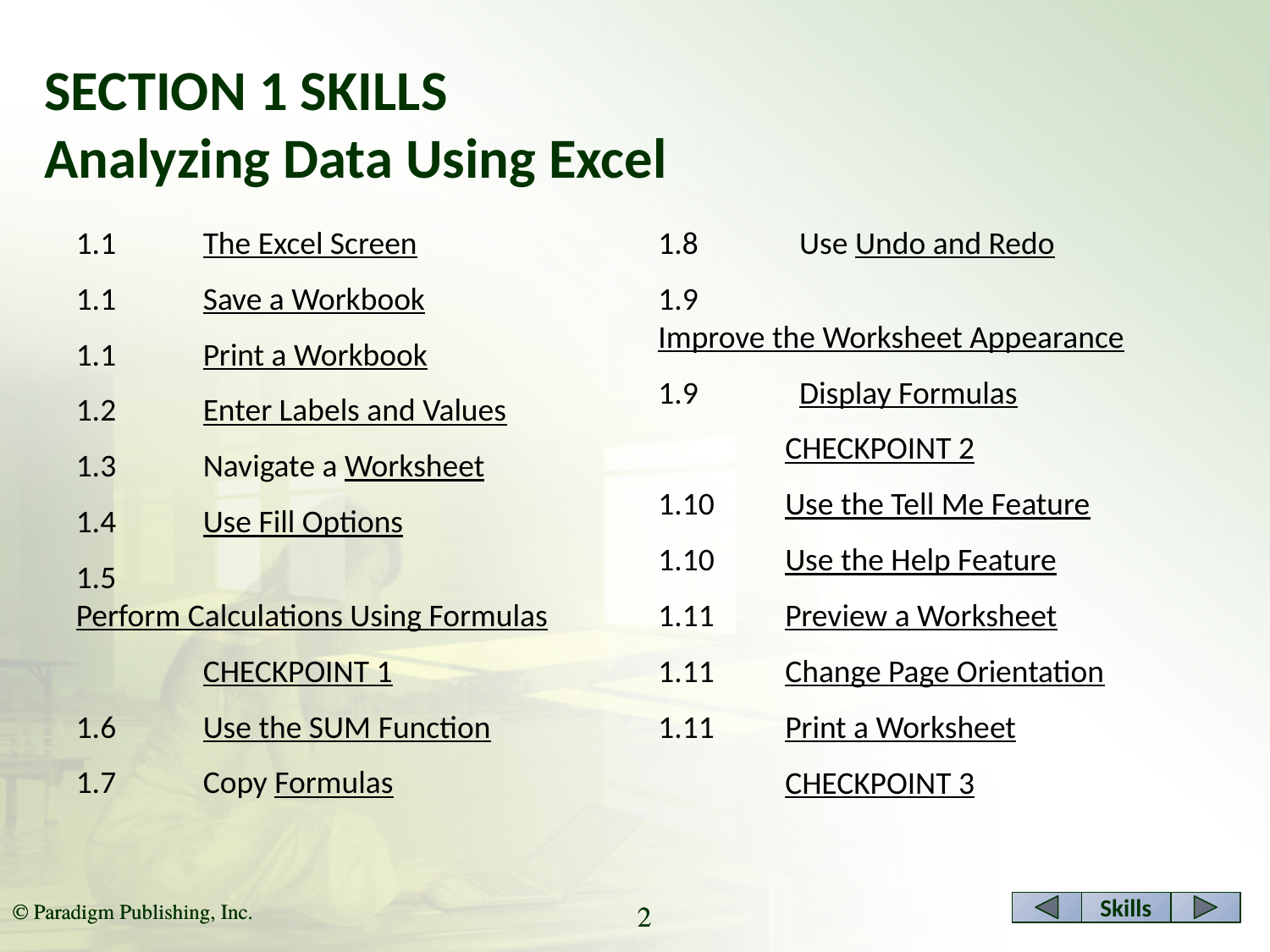

# SECTION 1 SKILLS Analyzing Data Using Excel
1.1	The Excel Screen
1.1	Save a Workbook
1.1	Print a Workbook
1.2	Enter Labels and Values
1.3	Navigate a Worksheet
1.4	Use Fill Options
1.5	Perform Calculations Using Formulas
	CHECKPOINT 1
1.6	Use the SUM Function
1.7	Copy Formulas
1.8	  Use Undo and Redo
1.9	  Improve the Worksheet Appearance
1.9	  Display Formulas
	CHECKPOINT 2
1.10	Use the Tell Me Feature
1.10	Use the Help Feature
1.11	Preview a Worksheet
1.11	Change Page Orientation
1.11	Print a Worksheet
	CHECKPOINT 3